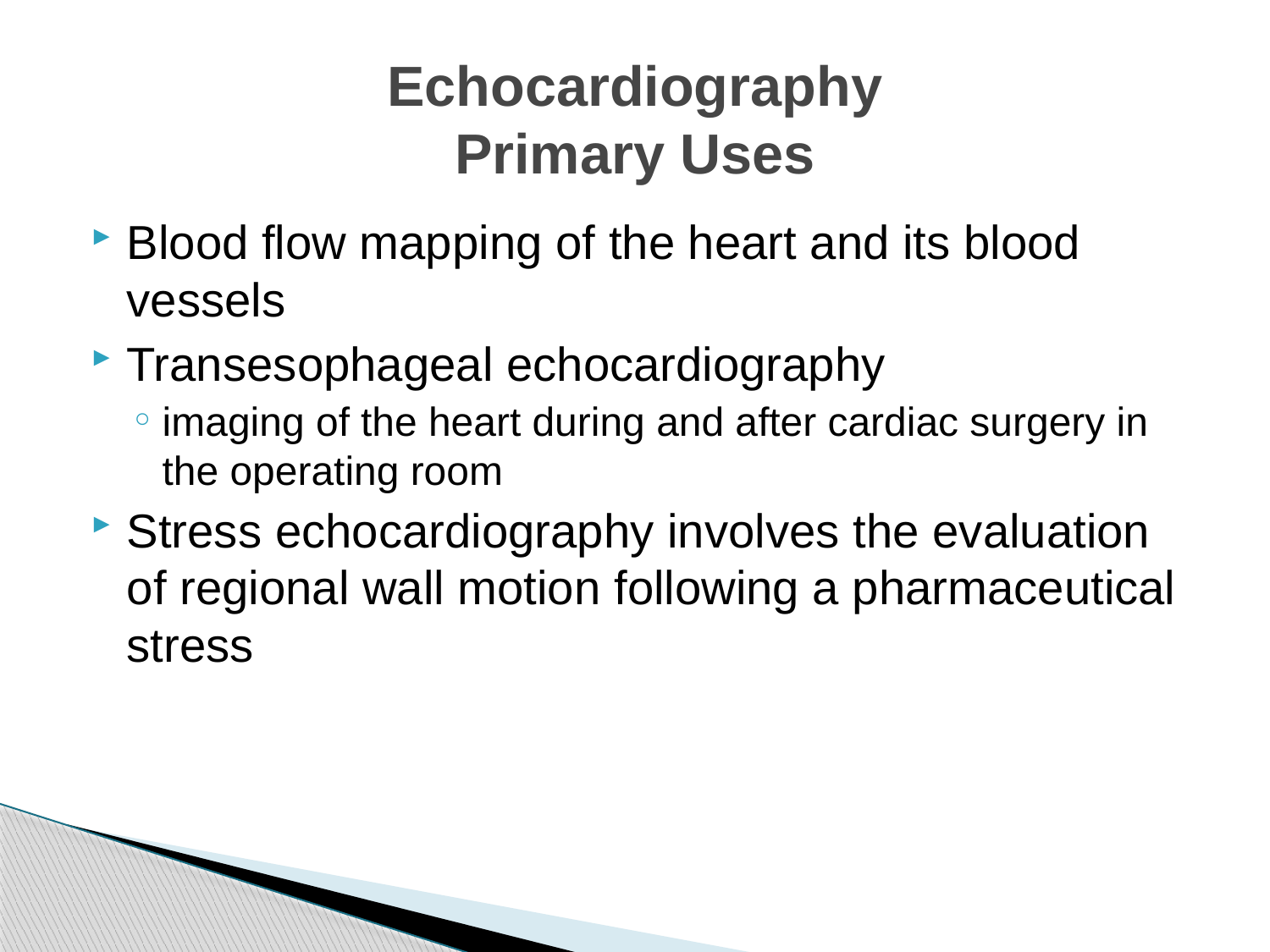

# Echocardiography Primary Uses
Blood flow mapping of the heart and its blood vessels
Transesophageal echocardiography
imaging of the heart during and after cardiac surgery in the operating room
Stress echocardiography involves the evaluation of regional wall motion following a pharmaceutical stress